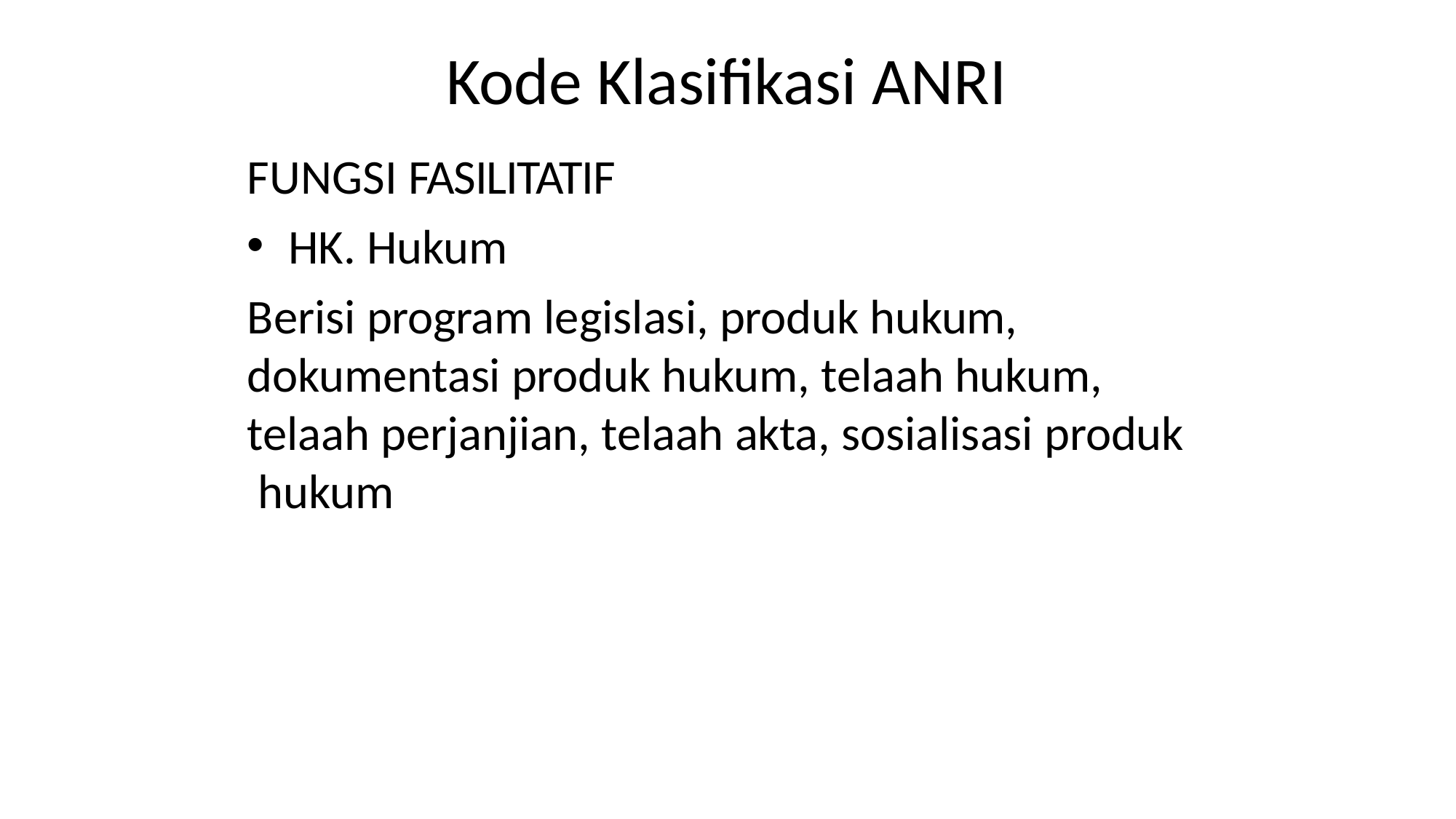

# Kode Klasifikasi ANRI
FUNGSI FASILITATIF
HK. Hukum
Berisi program legislasi, produk hukum,  dokumentasi produk hukum, telaah hukum,  telaah perjanjian, telaah akta, sosialisasi produk  hukum